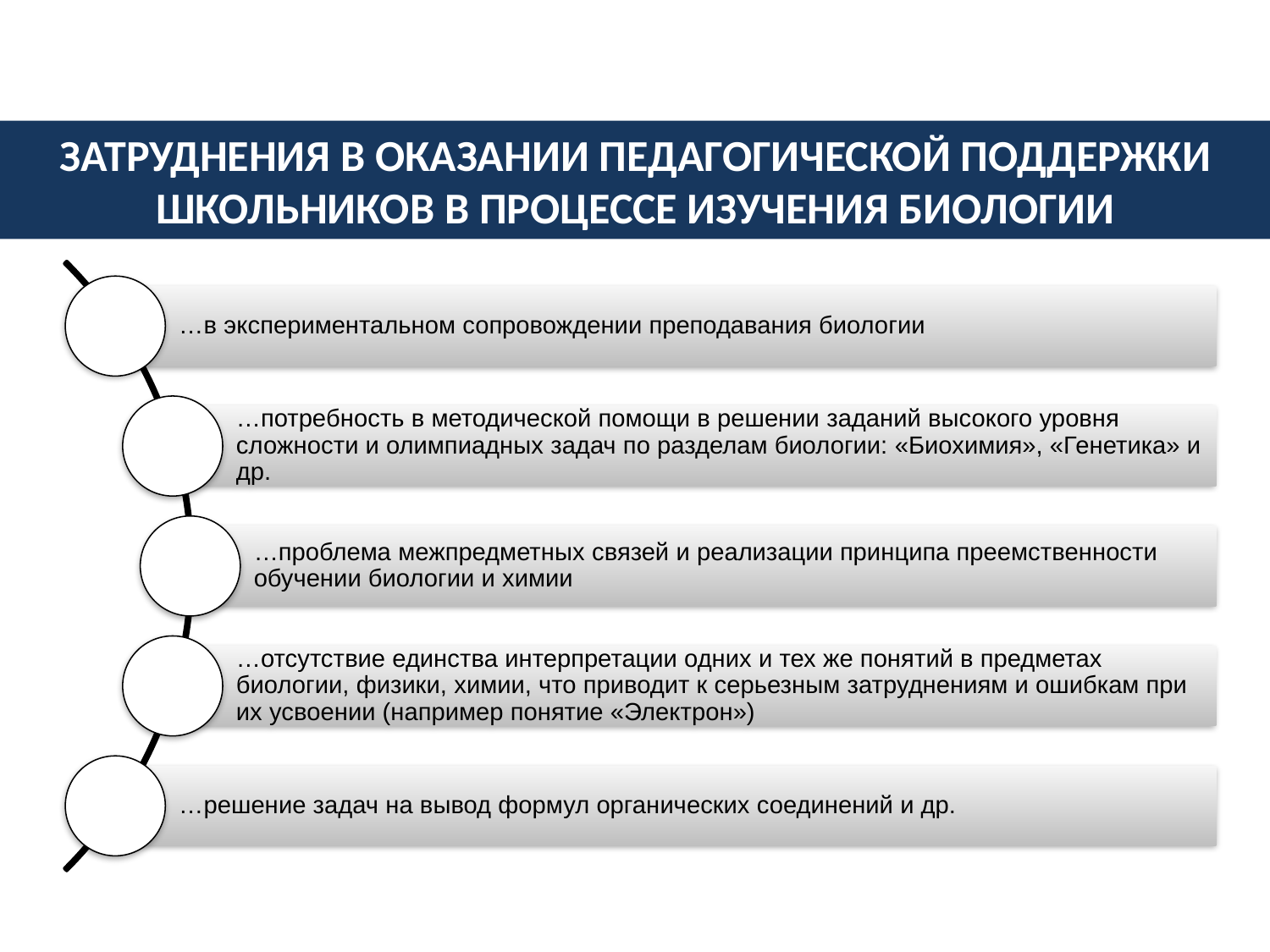

ЗАТРУДНЕНИЯ В ОКАЗАНИИ ПЕДАГОГИЧЕСКОЙ ПОДДЕРЖКИ ШКОЛЬНИКОВ В ПРОЦЕССЕ ИЗУЧЕНИЯ БИОЛОГИИ
…в экспериментальном сопровождении преподавания биологии
…потребность в методической помощи в решении заданий высокого уровня сложности и олимпиадных задач по разделам биологии: «Биохимия», «Генетика» и др.
…проблема межпредметных связей и реализации принципа преемственности обучении биологии и химии
…отсутствие единства интерпретации одних и тех же понятий в предметах биологии, физики, химии, что приводит к серьезным затруднениям и ошибкам при их усвоении (например понятие «Электрон»)
…решение задач на вывод формул органических соединений и др.